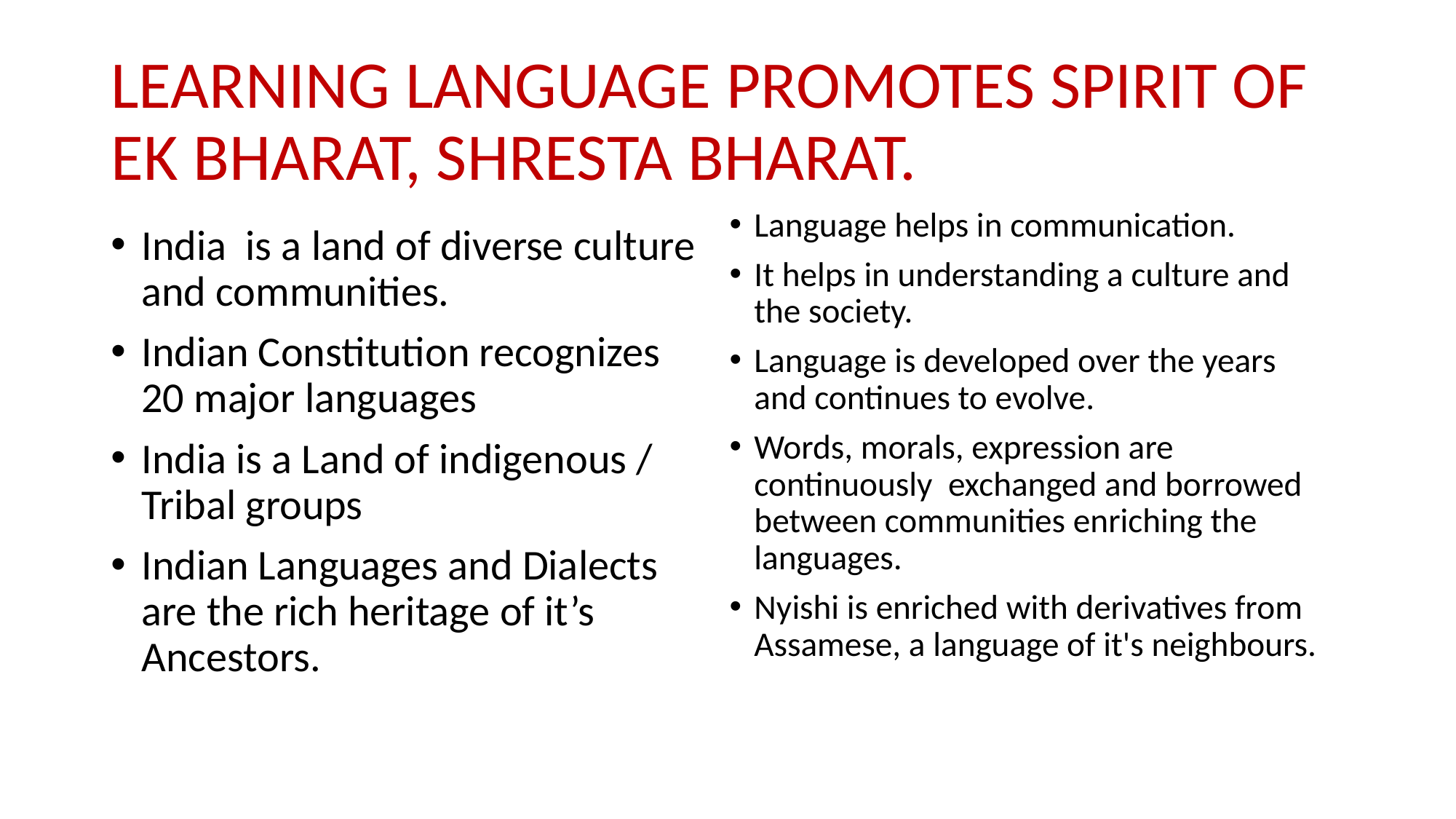

# LEARNING LANGUAGE PROMOTES SPIRIT OF EK BHARAT, SHRESTA BHARAT.
Language helps in communication.
It helps in understanding a culture and the society.
Language is developed over the years and continues to evolve.
Words, morals, expression are continuously  exchanged and borrowed between communities enriching the languages.
Nyishi is enriched with derivatives from Assamese, a language of it's neighbours.
India  is a land of diverse culture and communities.
Indian Constitution recognizes 20 major languages
India is a Land of indigenous / Tribal groups
Indian Languages and Dialects are the rich heritage of it’s Ancestors.